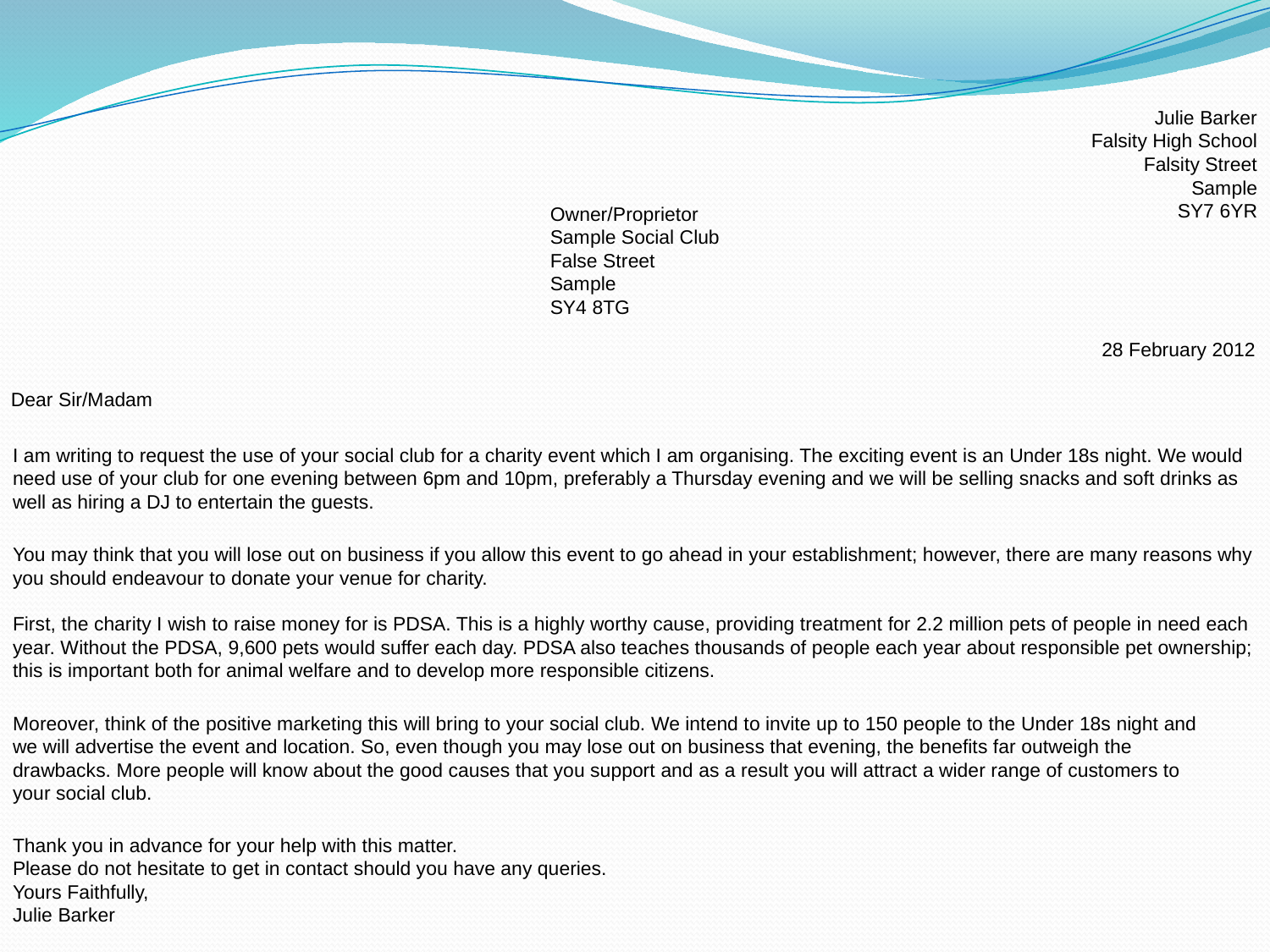

Julie Barker
           Falsity High School
Falsity Street
       Sample
         SY7 6YR
Owner/Proprietor
Sample Social Club
False Street
Sample
SY4 8TG

28 February 2012
Dear Sir/Madam
I am writing to request the use of your social club for a charity event which I am organising. The exciting event is an Under 18s night. We would need use of your club for one evening between 6pm and 10pm, preferably a Thursday evening and we will be selling snacks and soft drinks as well as hiring a DJ to entertain the guests.
You may think that you will lose out on business if you allow this event to go ahead in your establishment; however, there are many reasons why you should endeavour to donate your venue for charity.
First, the charity I wish to raise money for is PDSA. This is a highly worthy cause, providing treatment for 2.2 million pets of people in need each year. Without the PDSA, 9,600 pets would suffer each day. PDSA also teaches thousands of people each year about responsible pet ownership; this is important both for animal welfare and to develop more responsible citizens.
Moreover, think of the positive marketing this will bring to your social club. We intend to invite up to 150 people to the Under 18s night and we will advertise the event and location. So, even though you may lose out on business that evening, the benefits far outweigh the drawbacks. More people will know about the good causes that you support and as a result you will attract a wider range of customers to your social club.
Thank you in advance for your help with this matter.
Please do not hesitate to get in contact should you have any queries.
Yours Faithfully,
Julie Barker